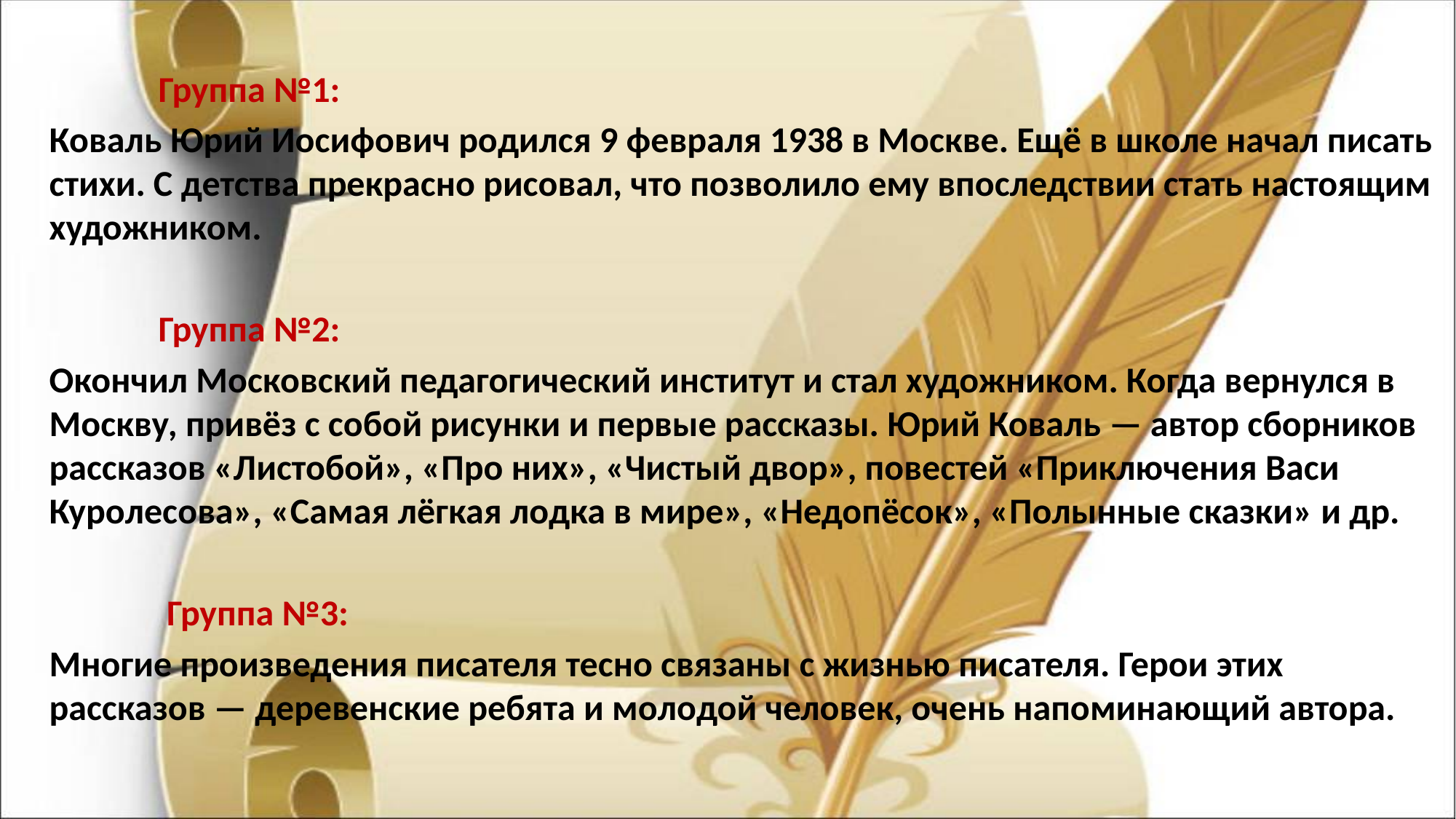

Группа №1:
Коваль Юрий Иосифович родился 9 февраля 1938 в Москве. Ещё в школе начал писать стихи. С детства прекрасно рисовал, что позволило ему впоследствии стать настоящим художником.

	Группа №2:
Окончил Московский педагогический институт и стал художником. Когда вернулся в Москву, привёз с собой рисунки и первые рассказы. Юрий Коваль — автор сборников рассказов «Листобой», «Про них», «Чистый двор», повестей «Приключения Васи Куролесова», «Самая лёгкая лодка в мире», «Недопёсок», «Полынные сказки» и др.

	 Группа №3:
Многие произведения писателя тесно связаны с жизнью писателя. Герои этих рассказов — деревенские ребята и молодой человек, очень напоминающий автора.